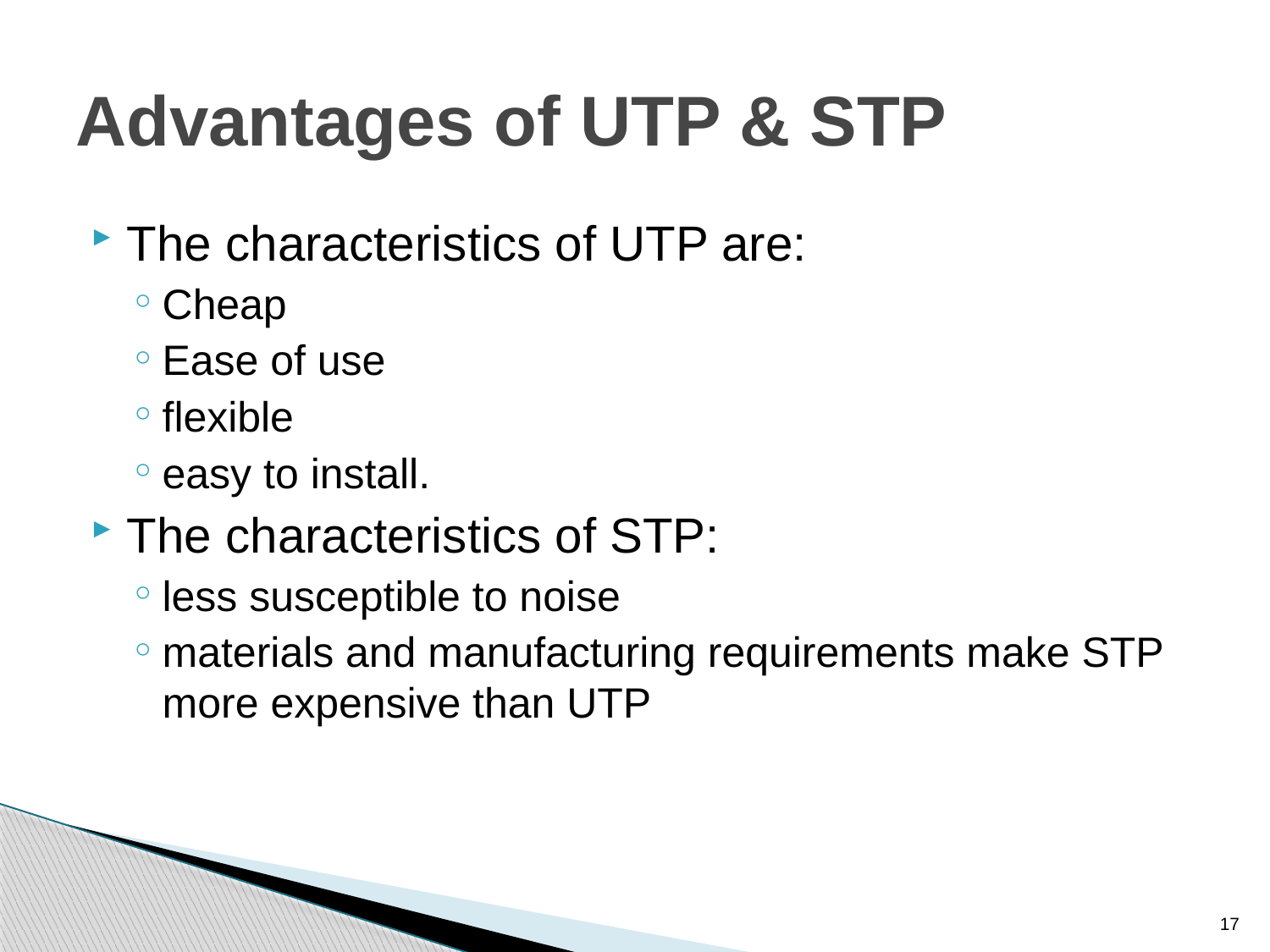

# Advantages of UTP & STP
The characteristics of UTP are:
Cheap
Ease of use
flexible
easy to install.
The characteristics of STP:
less susceptible to noise
materials and manufacturing requirements make STP more expensive than UTP

17